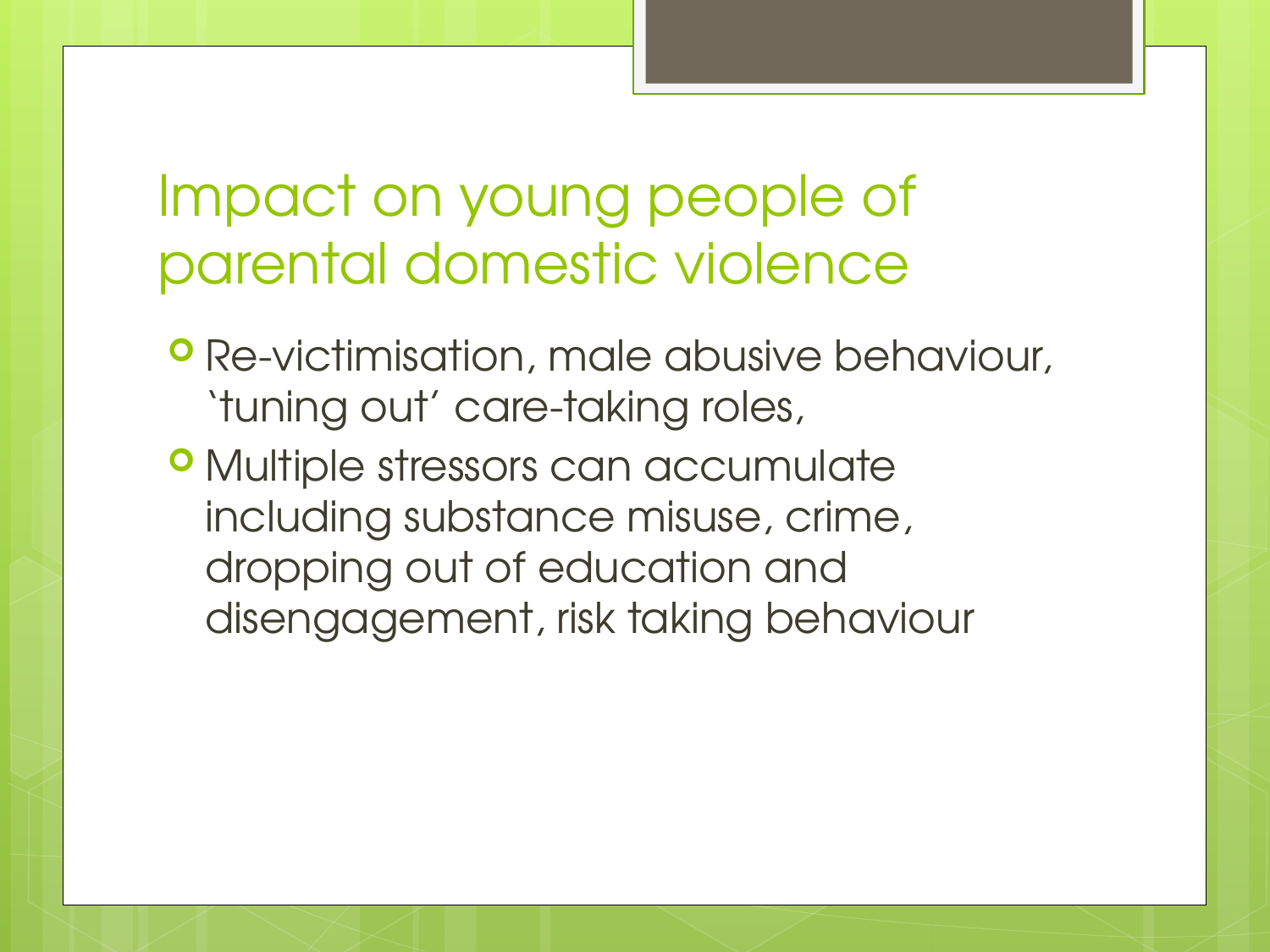

# Impact on young people of parental domestic violence
Re-victimisation, male abusive behaviour, ‘tuning out’ care-taking roles,
Multiple stressors can accumulate including substance misuse, crime, dropping out of education and disengagement, risk taking behaviour